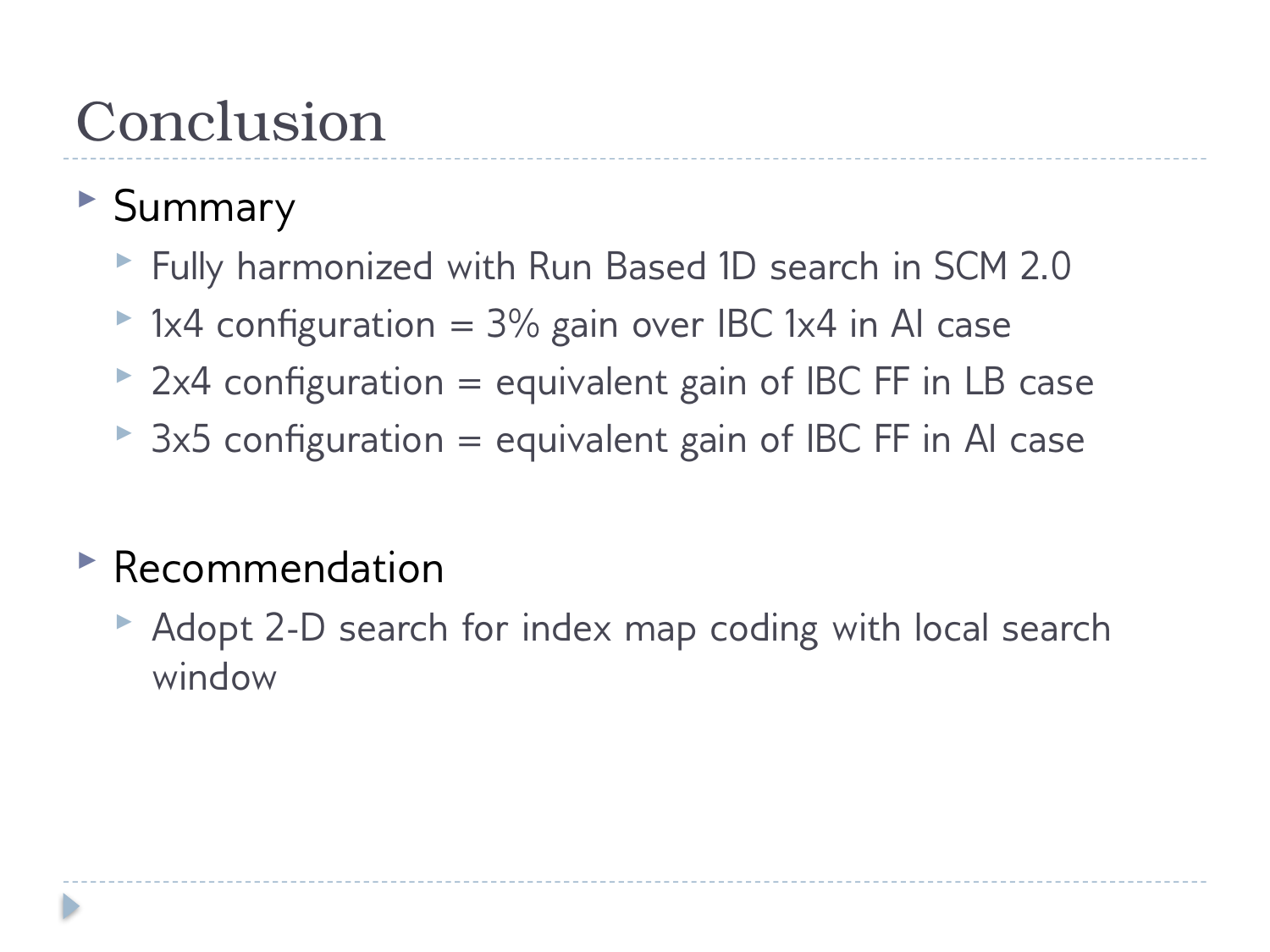

# Conclusion
Summary
Fully harmonized with Run Based 1D search in SCM 2.0
1x4 configuration = 3% gain over IBC 1x4 in AI case
2x4 configuration = equivalent gain of IBC FF in LB case
3x5 configuration = equivalent gain of IBC FF in AI case

Recommendation
Adopt 2-D search for index map coding with local search window